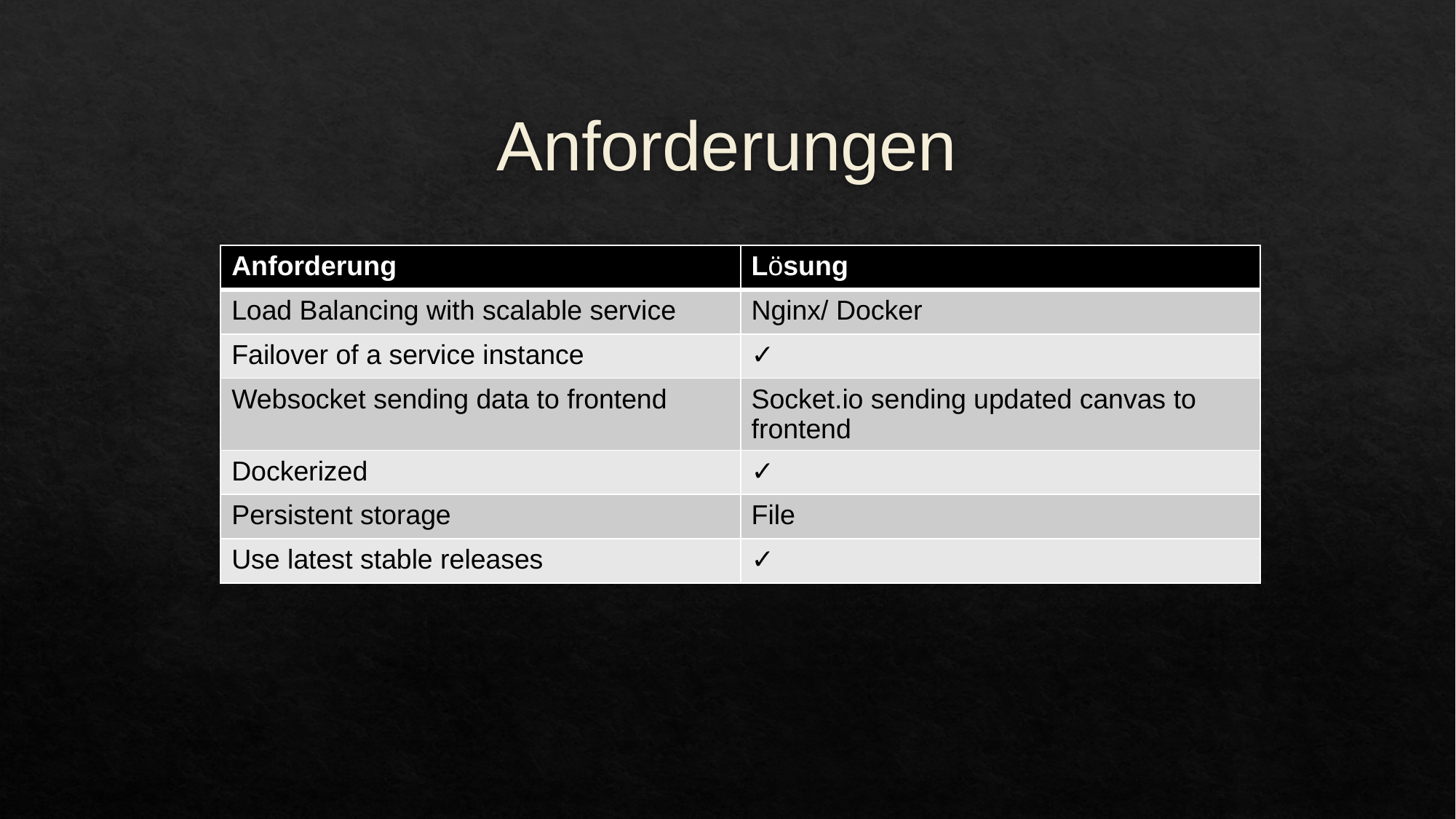

# Anforderungen
| Anforderung | Lösung |
| --- | --- |
| Load Balancing with scalable service | Nginx/ Docker |
| Failover of a service instance | ✓ |
| Websocket sending data to frontend | Socket.io sending updated canvas to frontend |
| Dockerized | ✓ |
| Persistent storage | File |
| Use latest stable releases | ✓ |